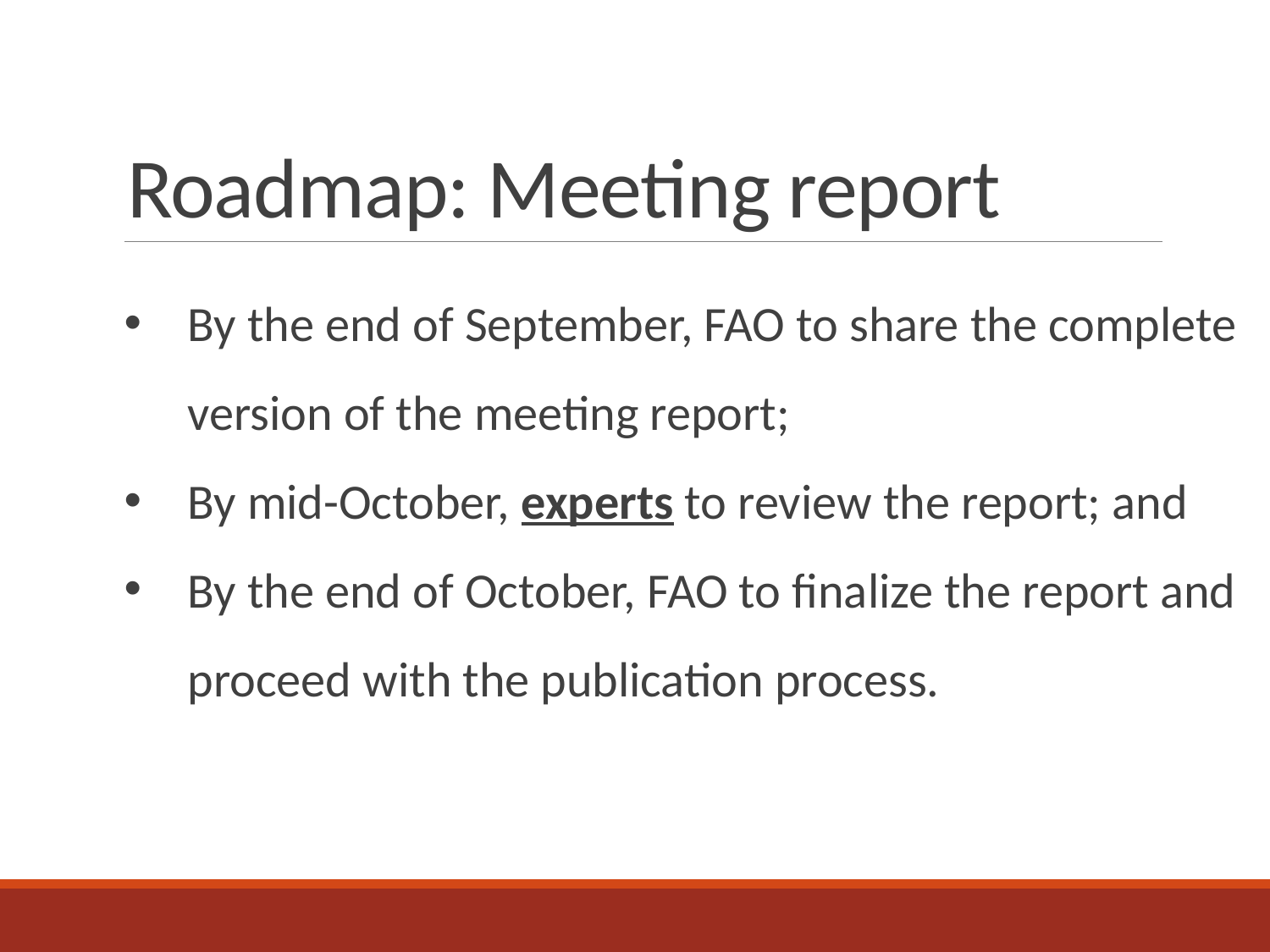

# Roadmap: Meeting report
By the end of September, FAO to share the complete version of the meeting report;
By mid-October, experts to review the report; and
By the end of October, FAO to finalize the report and proceed with the publication process.